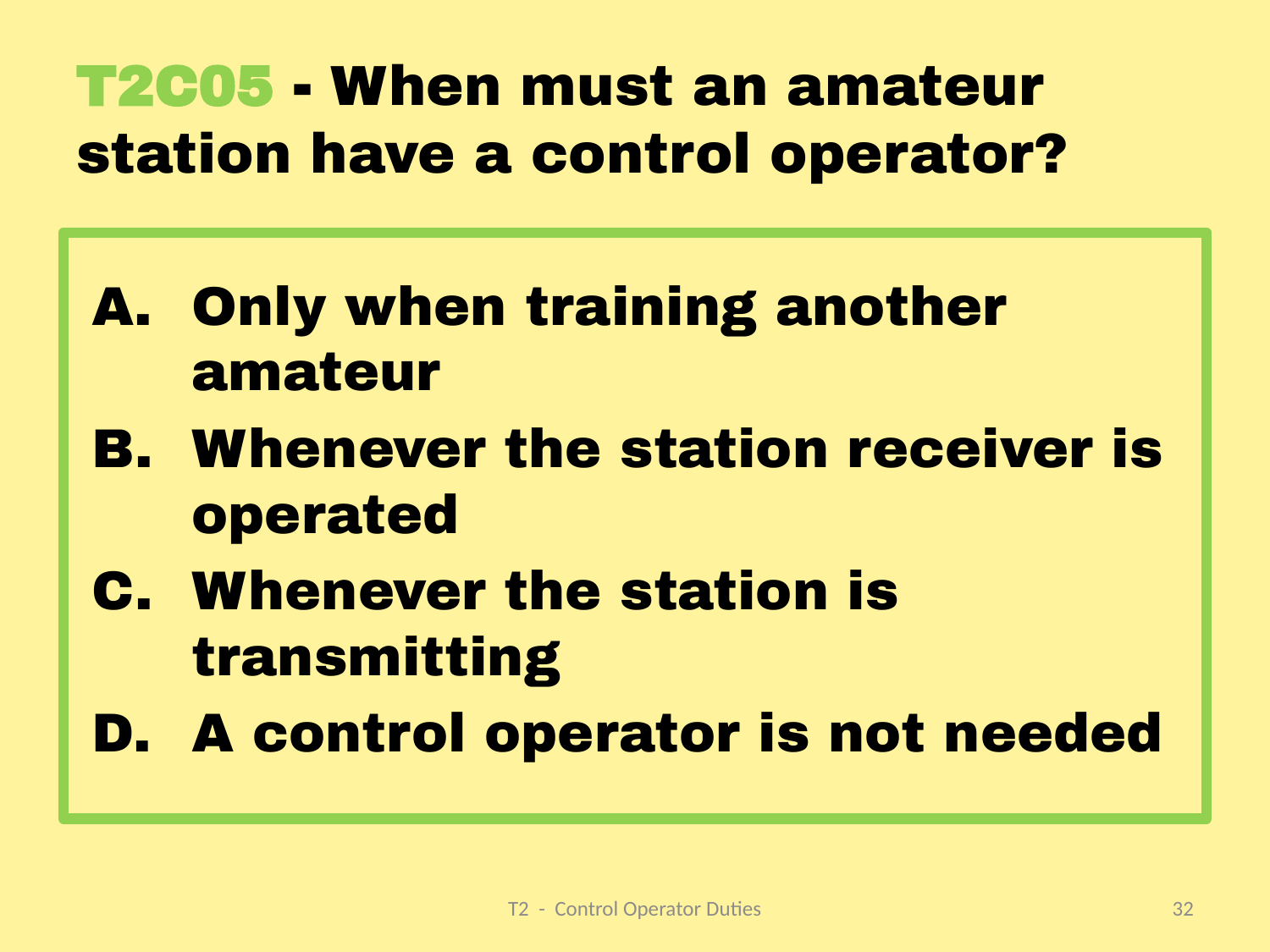

# T2C05 - When must an amateur station have a control operator?

Only when training another amateur
Whenever the station receiver is operated
Whenever the station is transmitting
A control operator is not needed

T2  -  Control Operator Duties
32